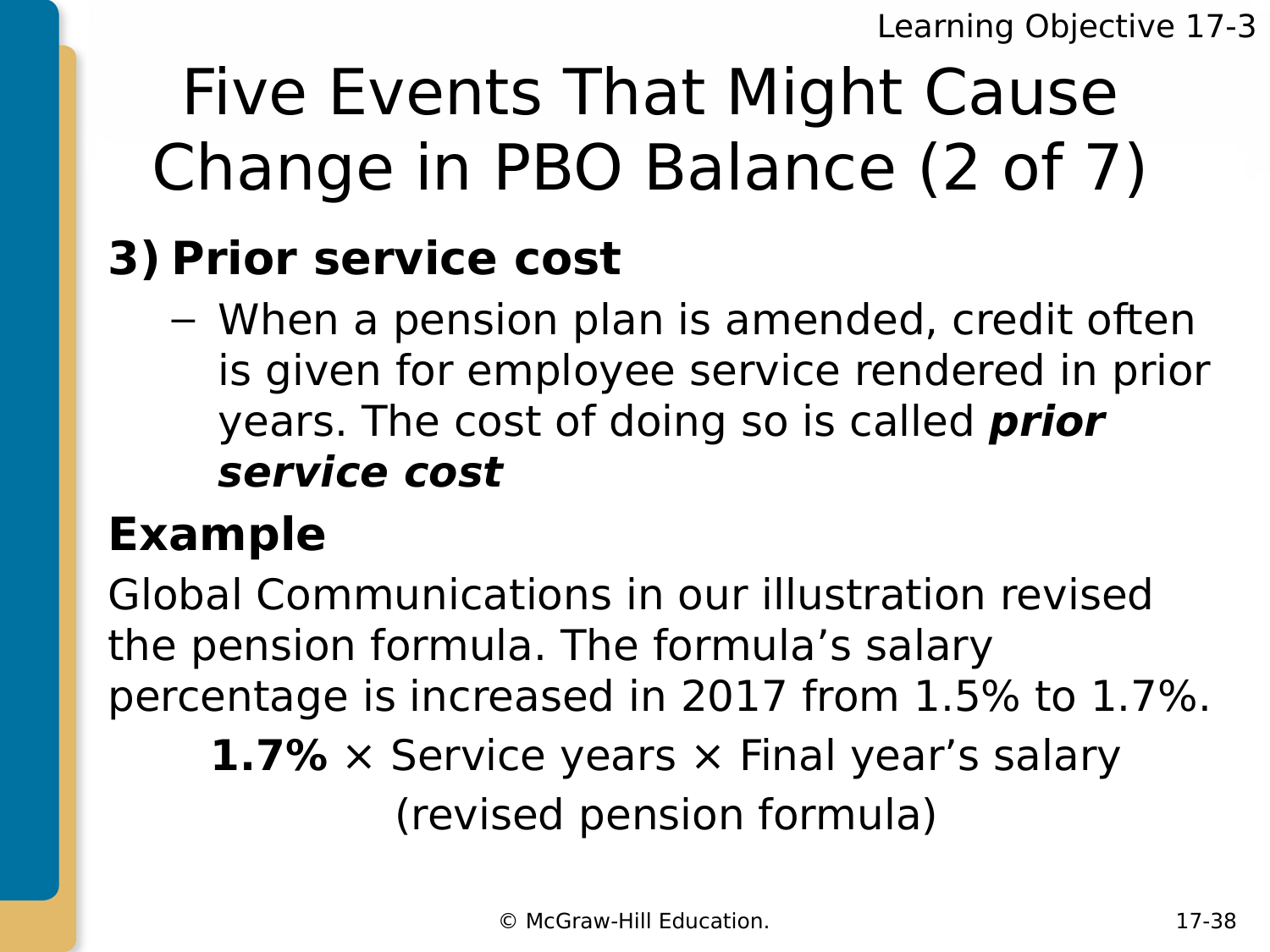

Learning Objective 17-3
# Five Events That Might Cause Change in PBO Balance (2 of 7)
Prior service cost
When a pension plan is amended, credit often is given for employee service rendered in prior years. The cost of doing so is called prior service cost
Example
Global Communications in our illustration revised the pension formula. The formula’s salary percentage is increased in 2017 from 1.5% to 1.7%.
1.7% × Service years × Final year’s salary
(revised pension formula)